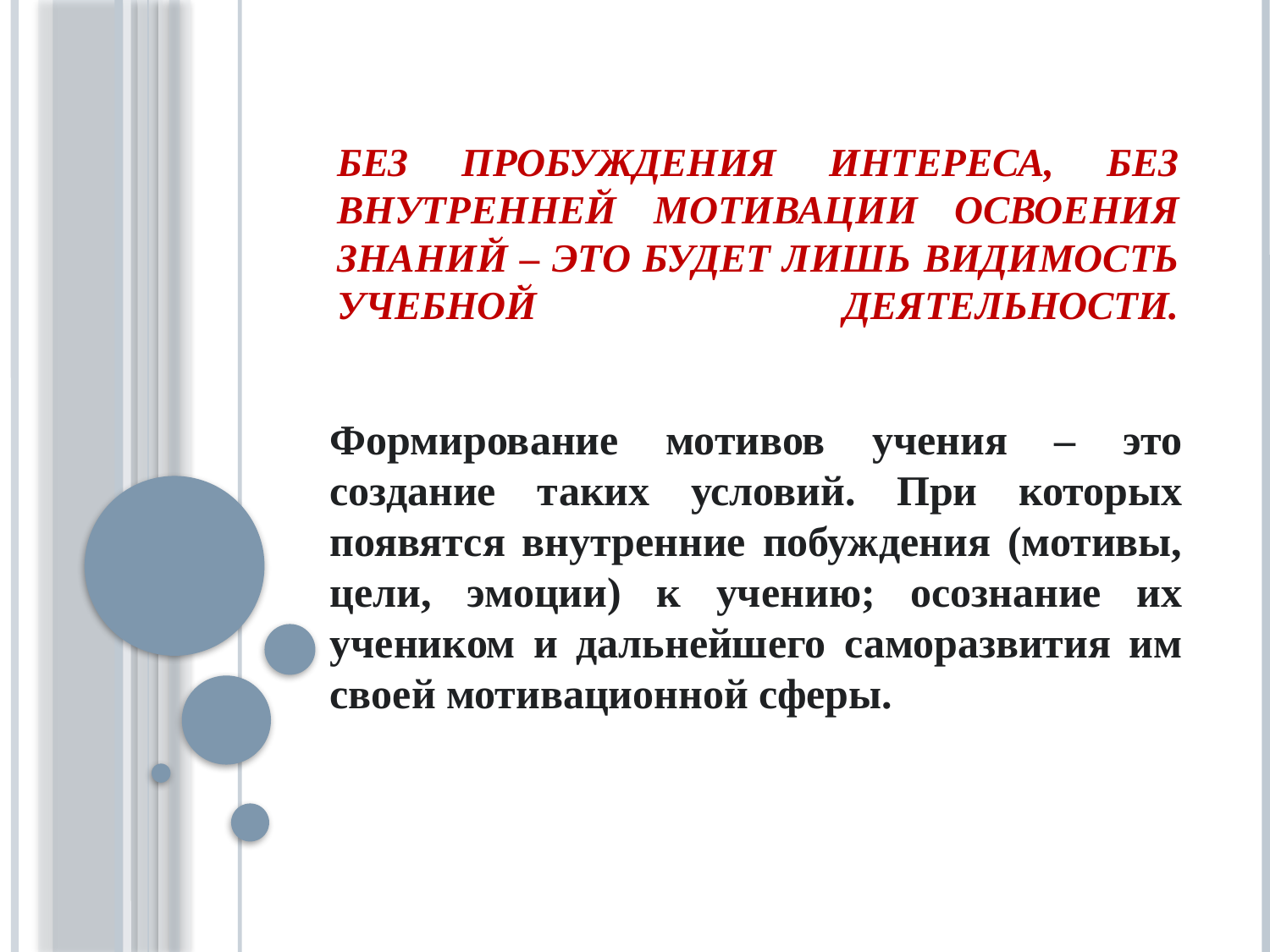

# Без пробуждения интереса, без внутренней мотивации освоения знаний – это будет лишь видимость учебной деятельности.
Формирование мотивов учения – это создание таких условий. При которых появятся внутренние побуждения (мотивы, цели, эмоции) к учению; осознание их учеником и дальнейшего саморазвития им своей мотивационной сферы.